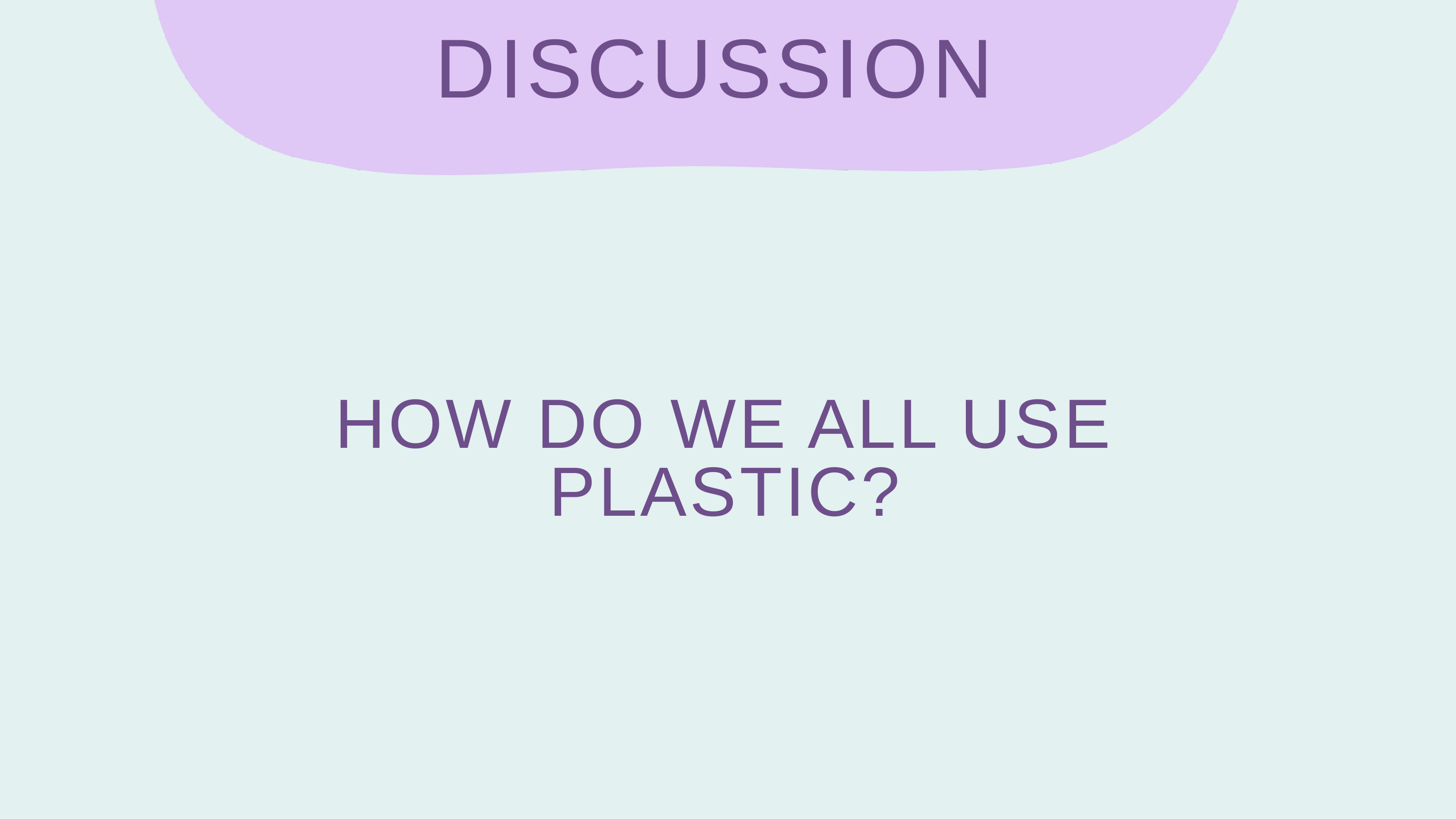

DISCUSSION
HOW DO WE ALL USE PLASTIC?